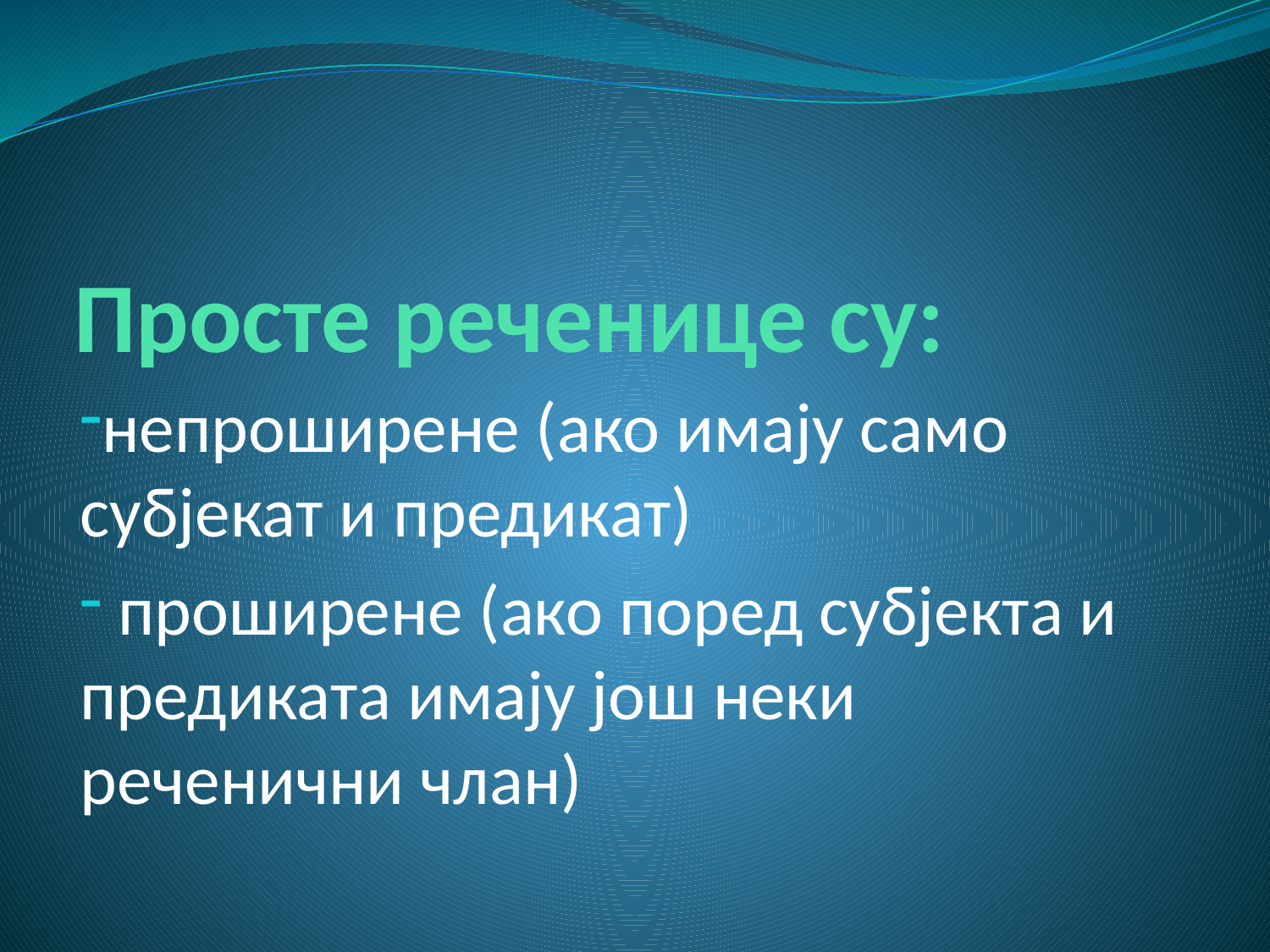

# Просте реченице су:
непроширене (ако имају само субјекат и предикат)
 проширене (ако поред субјекта и предиката имају још неки реченични члан)